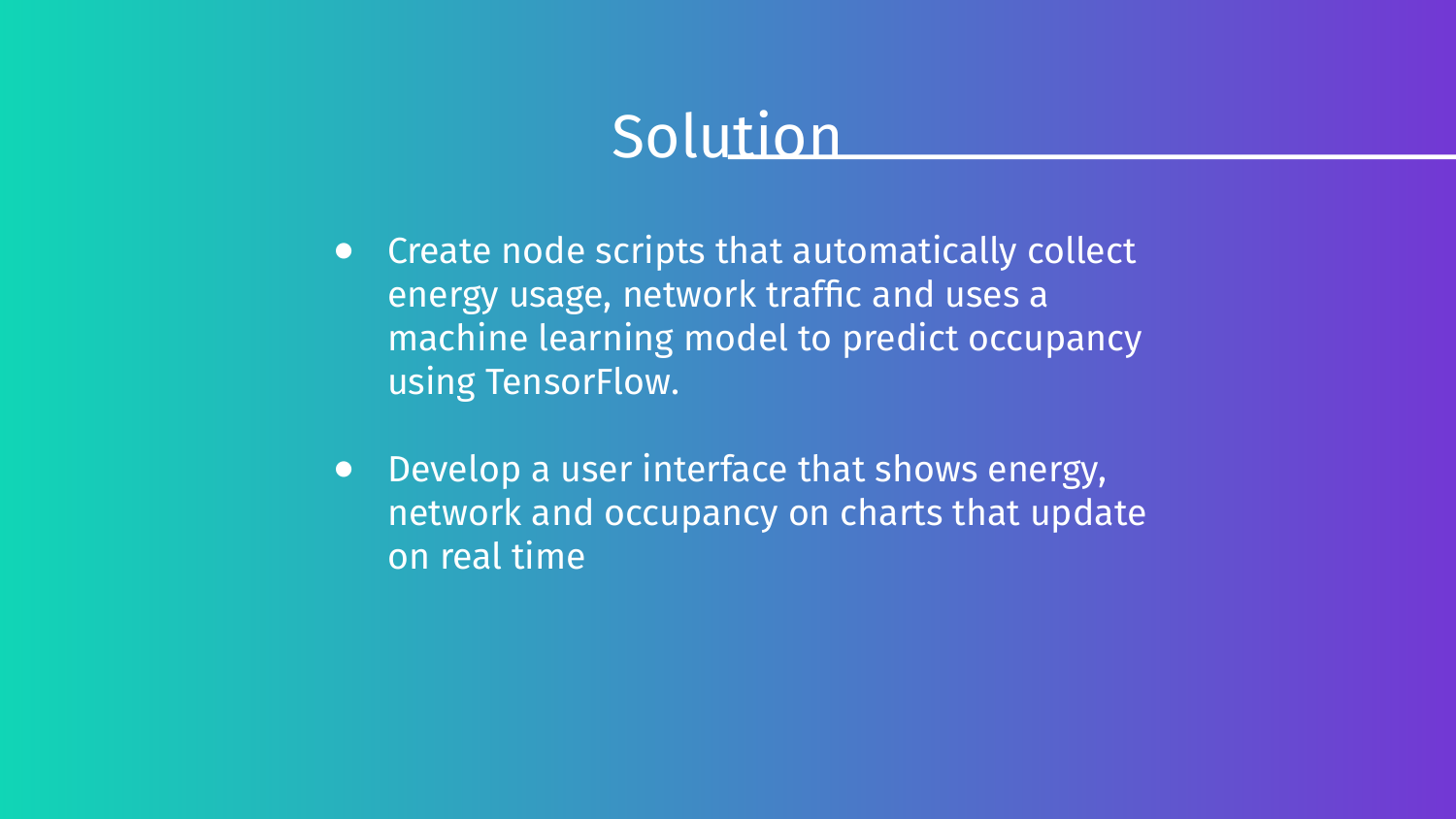

# Solution
Create node scripts that automatically collect energy usage, network traffic and uses a machine learning model to predict occupancy using TensorFlow.

Develop a user interface that shows energy, network and occupancy on charts that update on real time